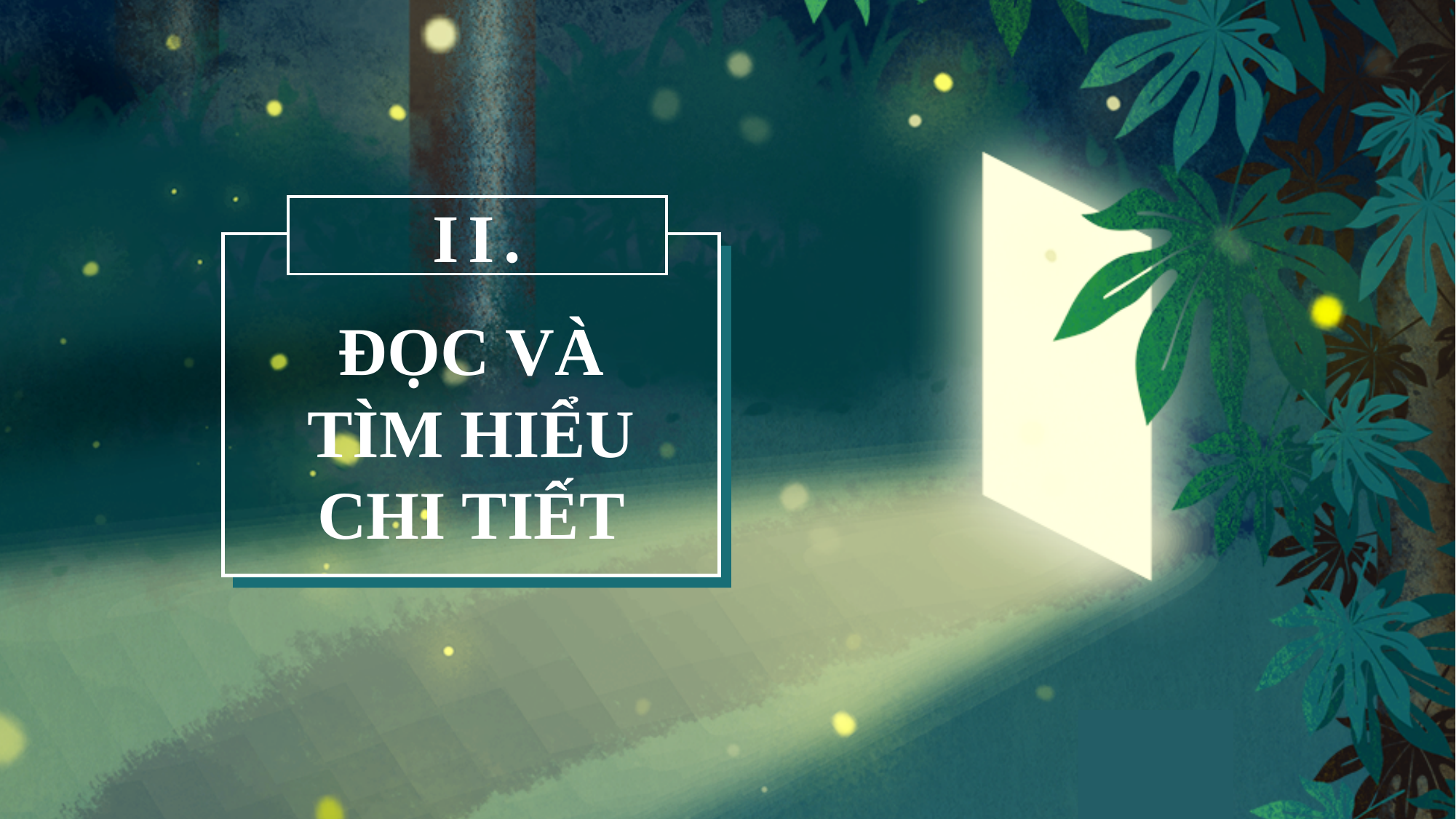

II.

ĐỌC VÀ TÌM HIỂU CHI TIẾT